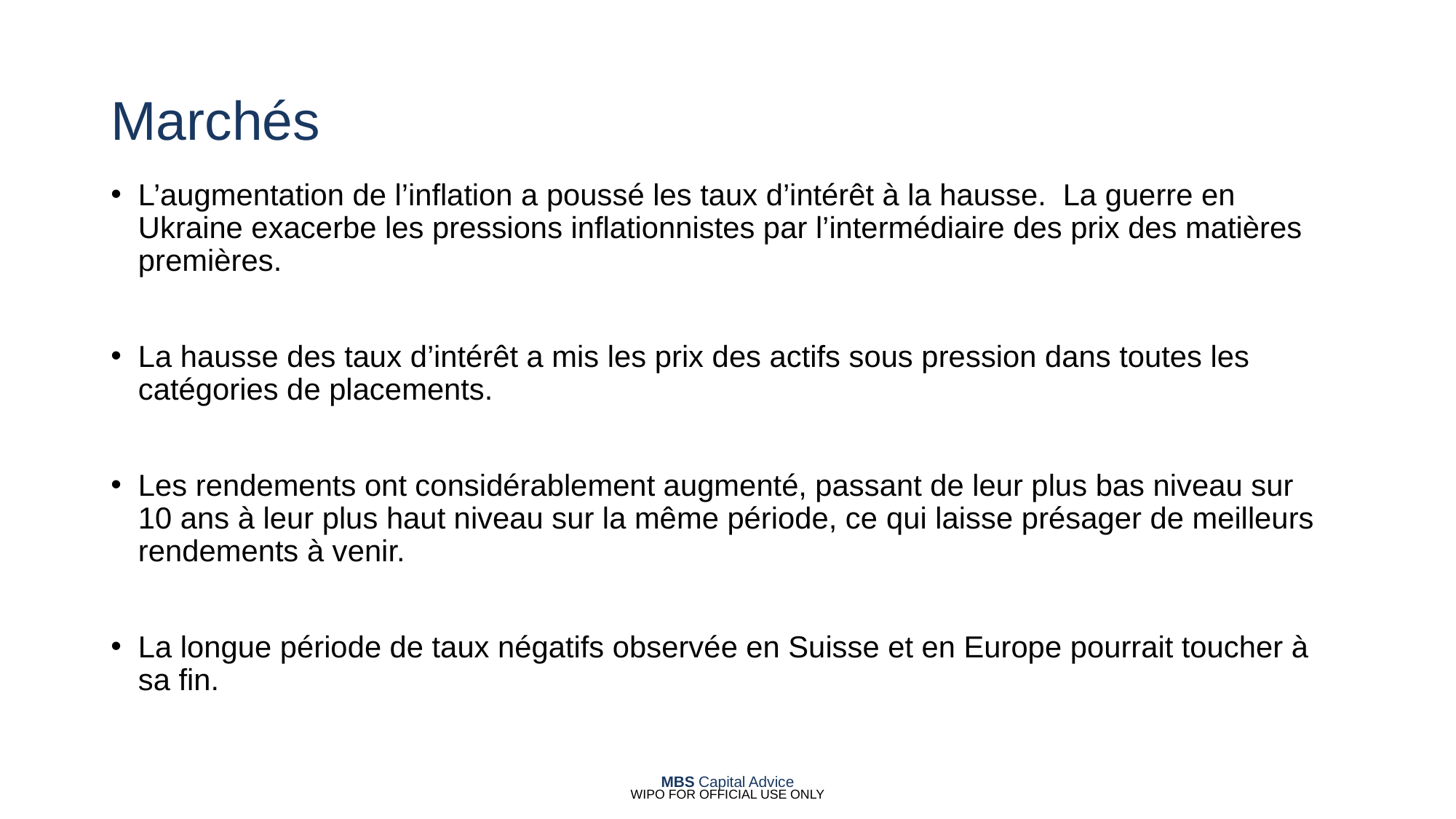

# Marchés
L’augmentation de l’inflation a poussé les taux d’intérêt à la hausse.  La guerre en Ukraine exacerbe les pressions inflationnistes par l’intermédiaire des prix des matières premières.

La hausse des taux d’intérêt a mis les prix des actifs sous pression dans toutes les catégories de placements.

Les rendements ont considérablement augmenté, passant de leur plus bas niveau sur   10 ans à leur plus haut niveau sur la même période, ce qui laisse présager de meilleurs rendements à venir.

La longue période de taux négatifs observée en Suisse et en Europe pourrait toucher à sa fin.
MBS Capital Advice